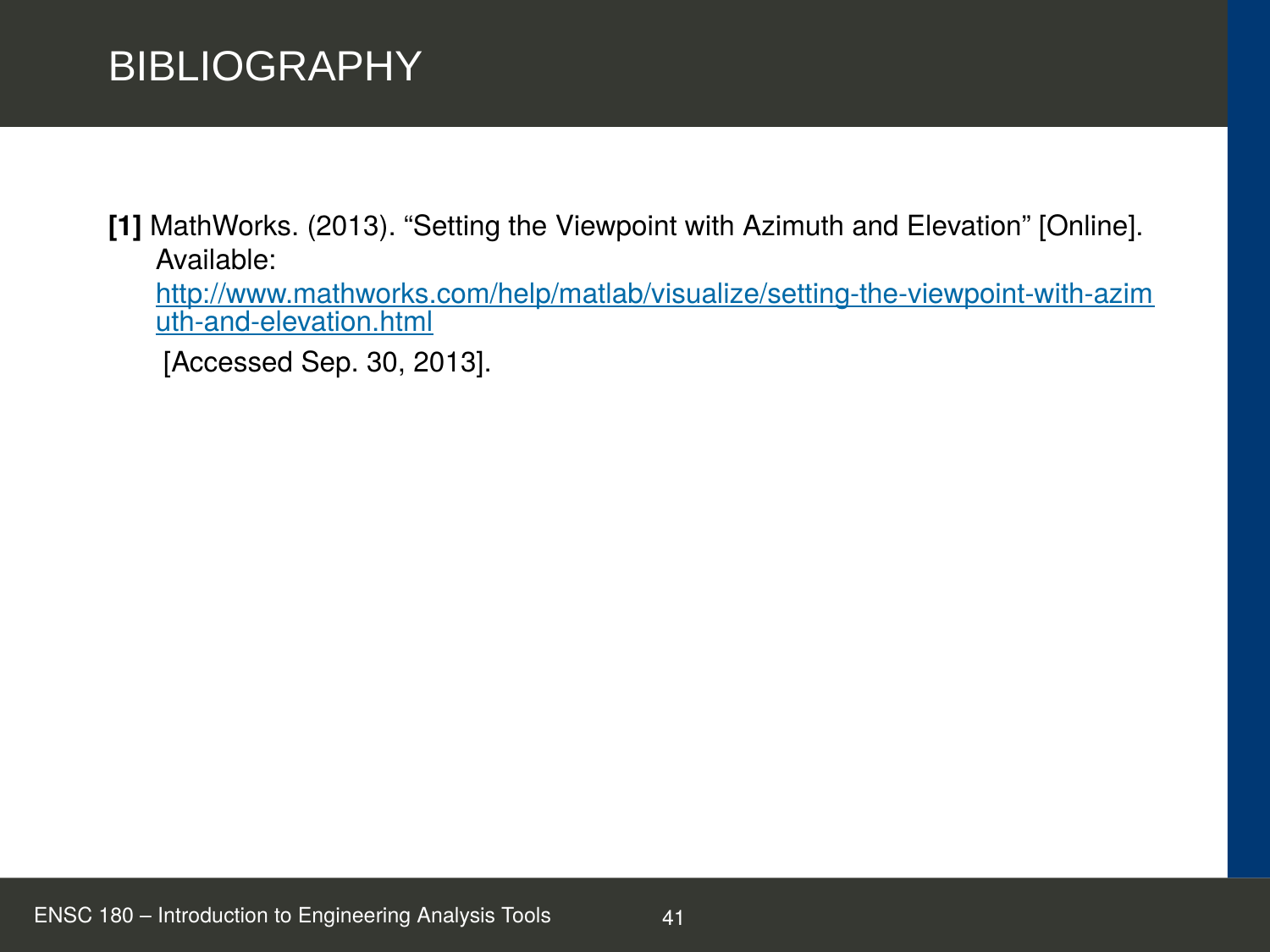

# BIBLIOGRAPHY
[1] MathWorks. (2013). “Setting the Viewpoint with Azimuth and Elevation” [Online]. Available: http://www.mathworks.com/help/matlab/visualize/setting-the-viewpoint-with-azimuth-and-elevation.html [Accessed Sep. 30, 2013].
ENSC 180 – Introduction to Engineering Analysis Tools